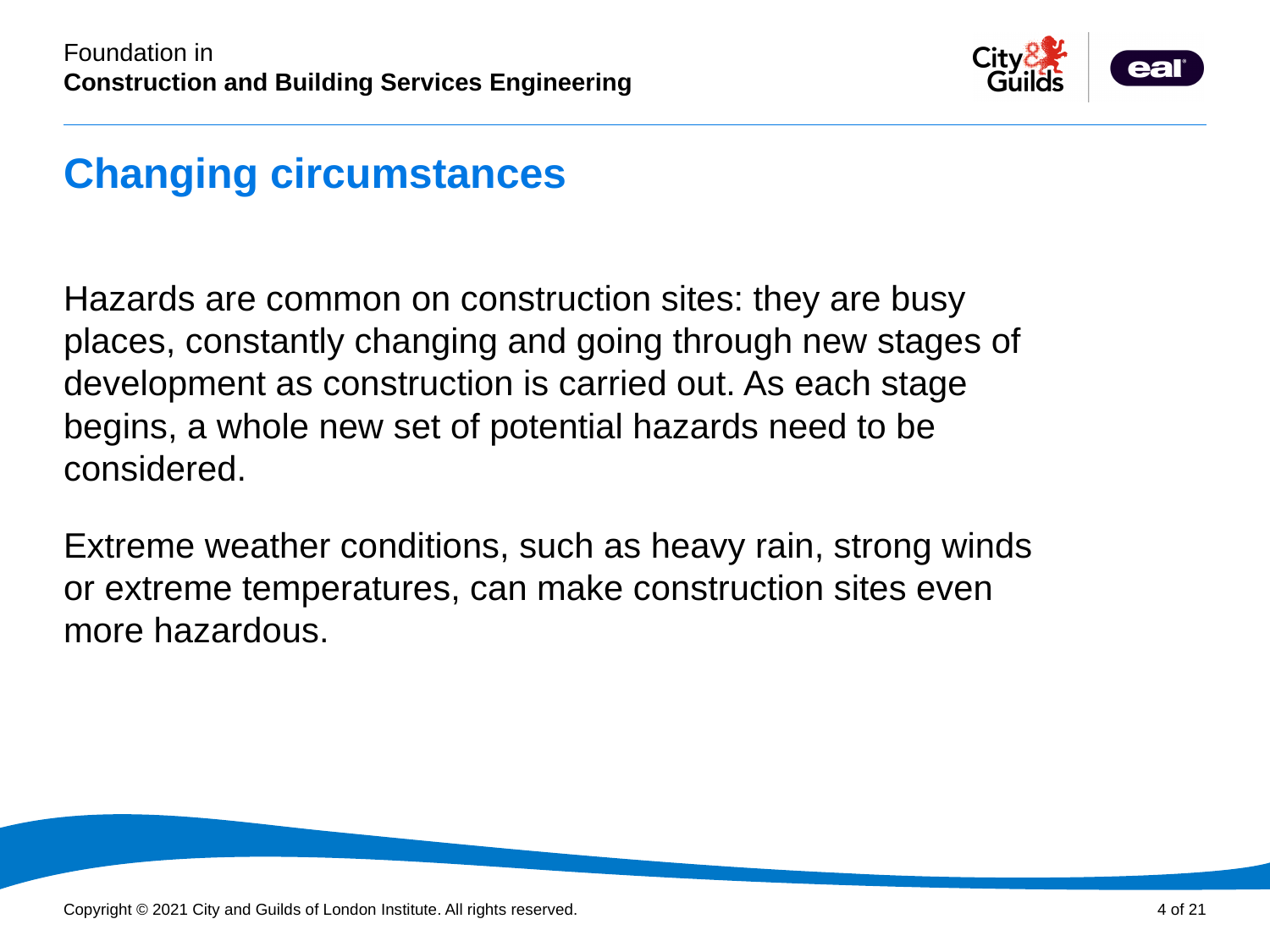

# Changing circumstances
Hazards are common on construction sites: they are busy places, constantly changing and going through new stages of development as construction is carried out. As each stage begins, a whole new set of potential hazards need to be considered.
Extreme weather conditions, such as heavy rain, strong winds or extreme temperatures, can make construction sites even more hazardous.